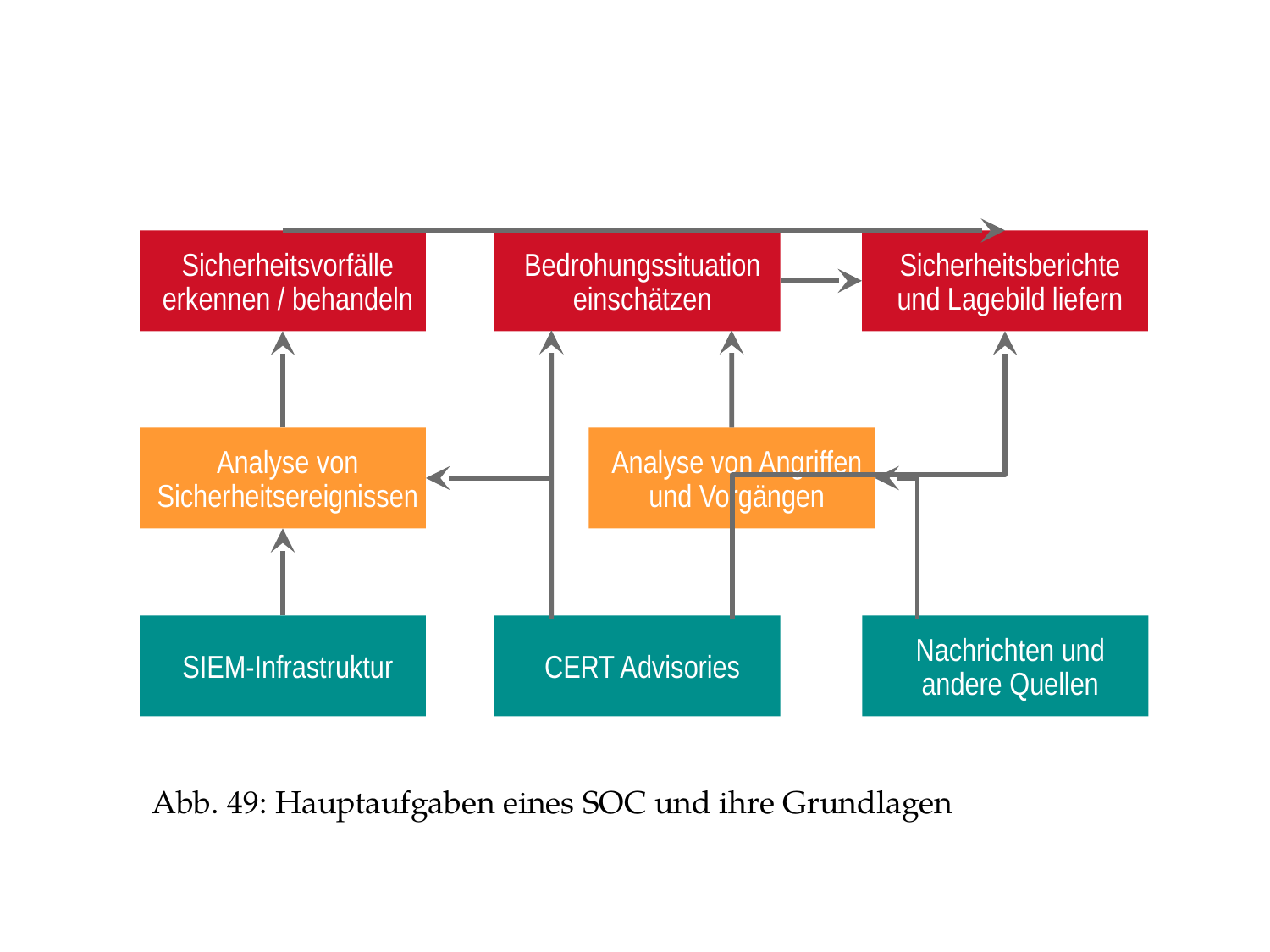

Sicherheitsvorfälle erkennen / behandeln
Bedrohungssituation einschätzen
Sicherheitsberichte und Lagebild liefern

Analyse von Sicherheitsereignissen
Analyse von Angriffen und Vorgängen
SIEM-Infrastruktur
CERT Advisories
Nachrichten und andere Quellen

Abb. 49: Hauptaufgaben eines SOC und ihre Grundlagen